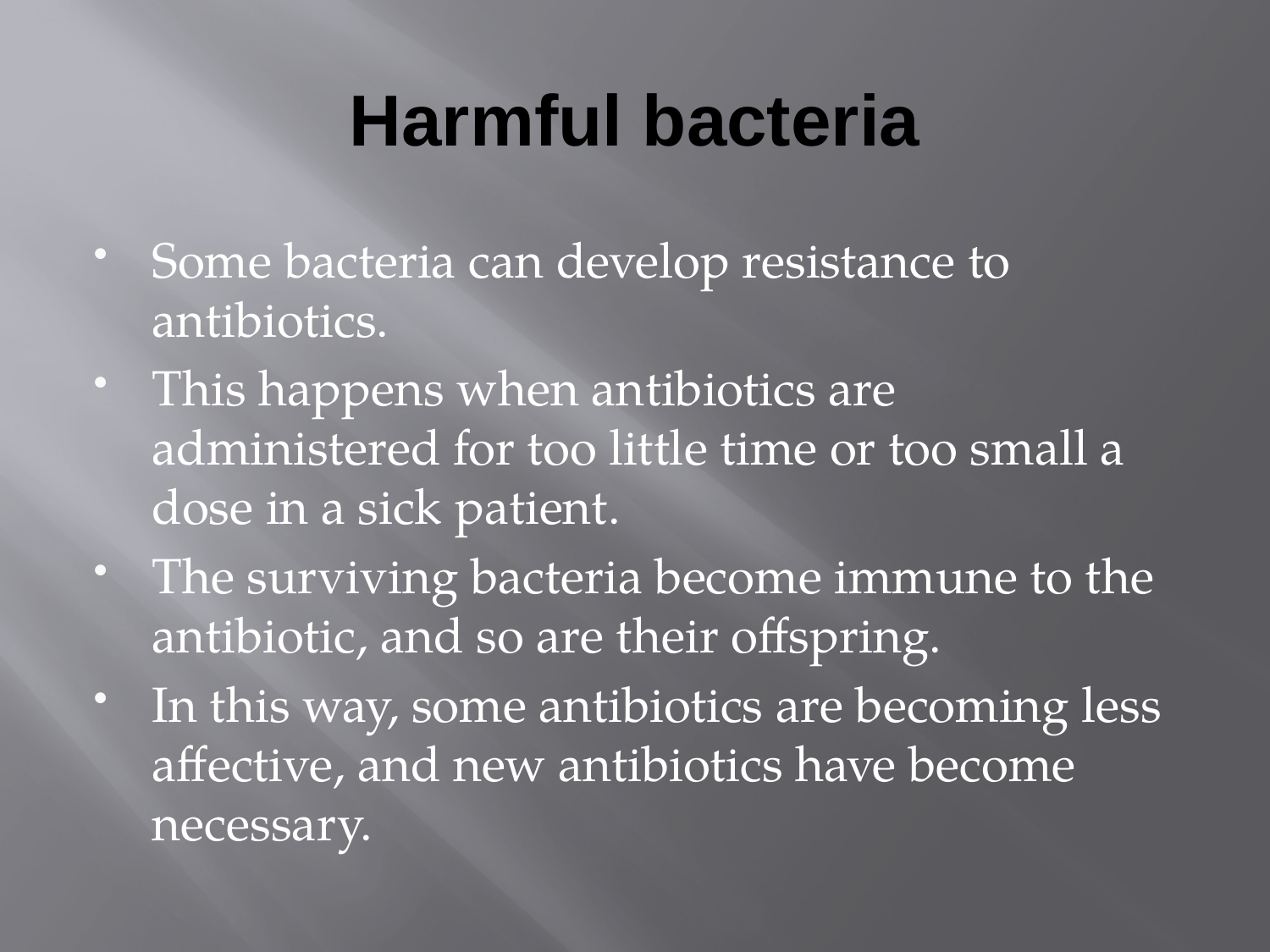

# Harmful bacteria
Some bacteria can develop resistance to antibiotics.
This happens when antibiotics are administered for too little time or too small a dose in a sick patient.
The surviving bacteria become immune to the antibiotic, and so are their offspring.
In this way, some antibiotics are becoming less affective, and new antibiotics have become necessary.